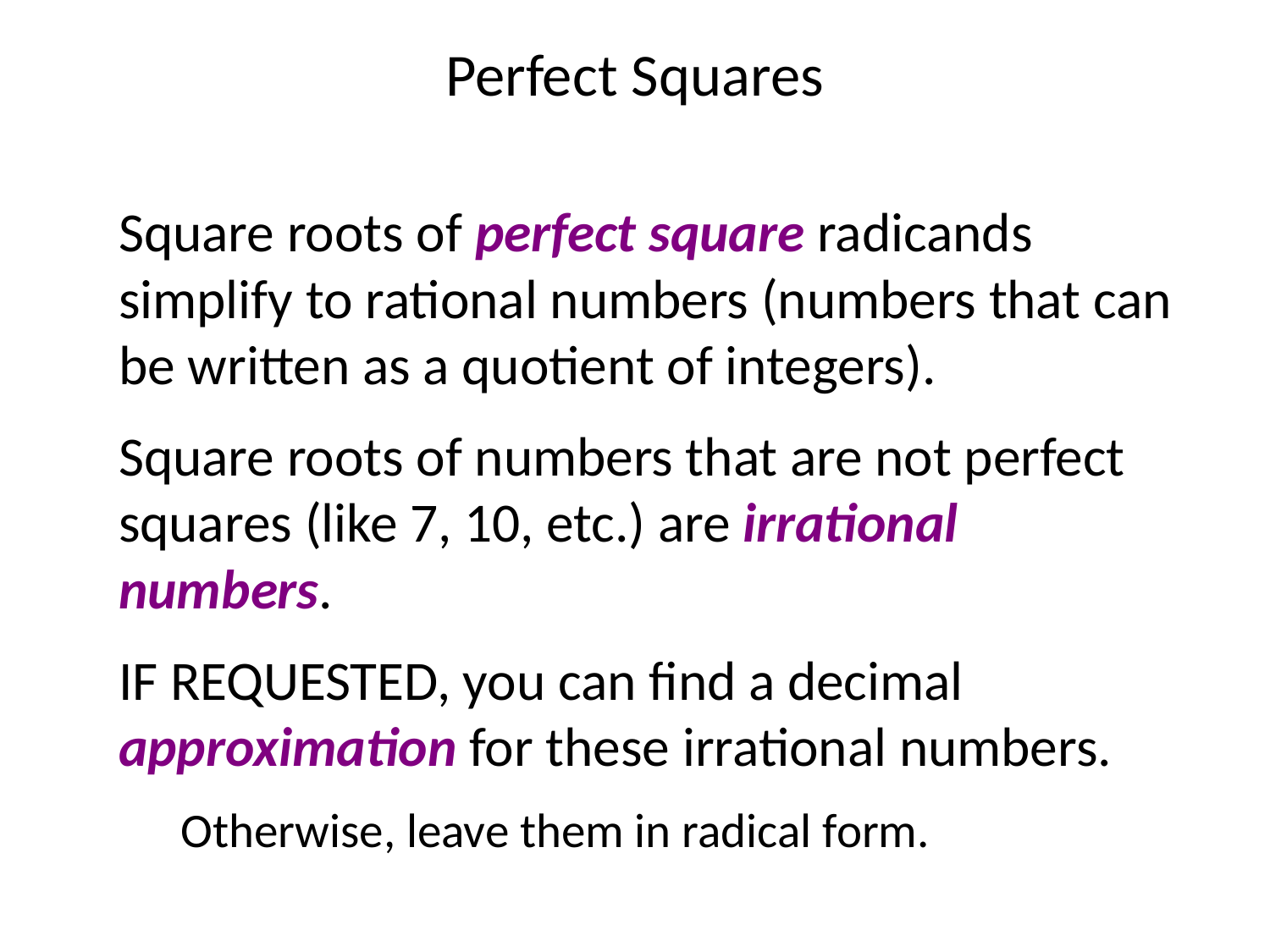

# Perfect Squares
Square roots of perfect square radicands simplify to rational numbers (numbers that can be written as a quotient of integers).
Square roots of numbers that are not perfect squares (like 7, 10, etc.) are irrational numbers.
IF REQUESTED, you can find a decimal approximation for these irrational numbers.
Otherwise, leave them in radical form.